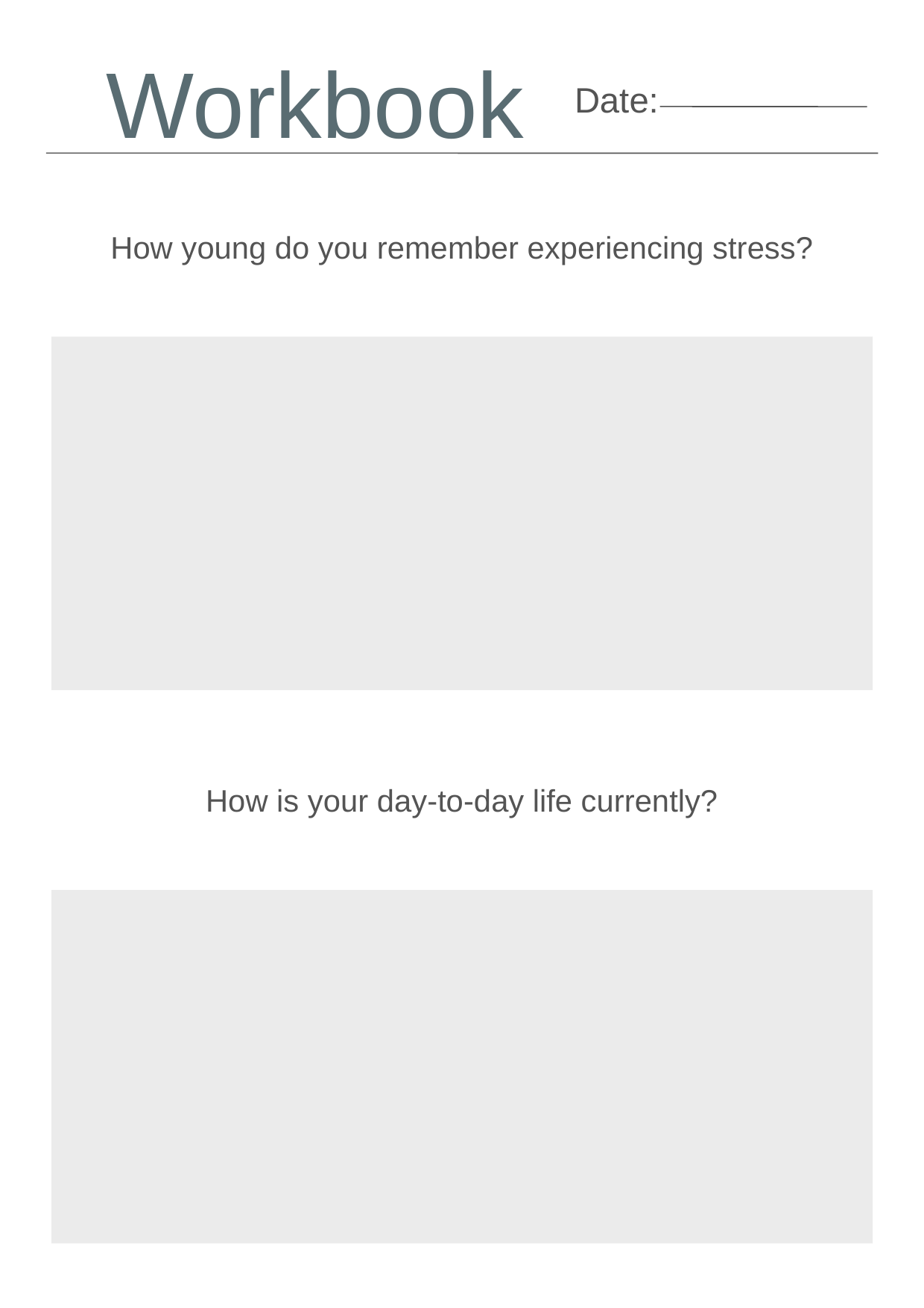

Workbook
Date:

How young do you remember experiencing stress?

How is your day-to-day life currently?